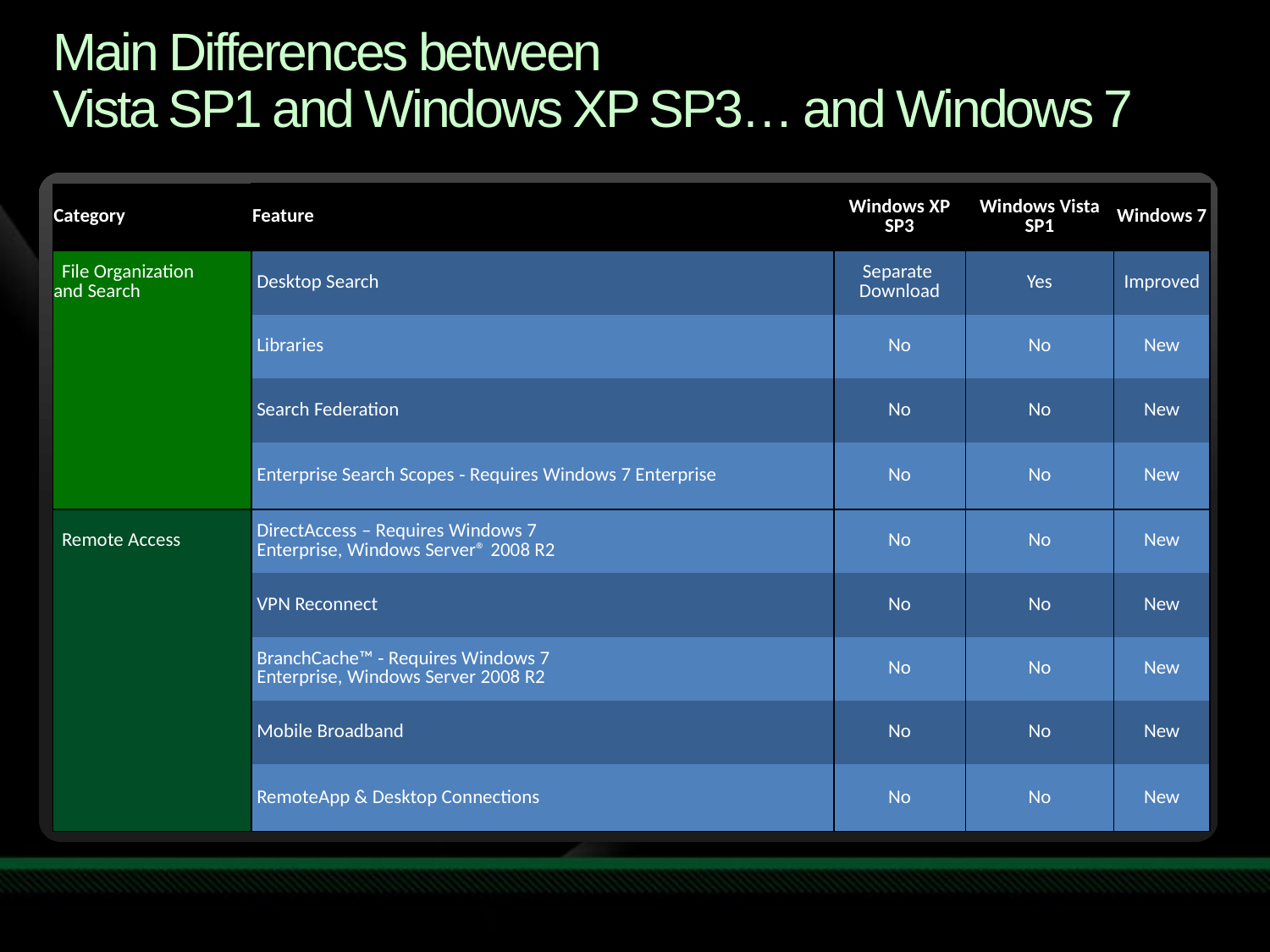

# Main Differences between Vista SP1 and Windows XP SP3… and Windows 7
Mobility
Windows Mobility Center
Windows Vista provides one location for managing common mobility settings, while Windows XP requires users to open various Control Panel items to change the same settings.
Sync Center
Windows Vista provides a single location for managing sync relationships, whereas Windows XP users must rely on different programs for different devices.
Offline Files
Synchronizing changes in offline files and folders is much faster in Windows Vista than in Windows XP.
Windows Vista supports ghosting, which provides a context for offline files and folders.
Windows Vista provides an improved UI for using and managing offline files and folders.
Windows  Meeting Space
Windows Vista enables users to collaborate in new ways.
Secure Sockets Tunnel Protocol (SSTP)
By supporting SSTP, Windows Vista enables users to create VPN connections in locations where they can’t connect when using Windows XP.
Power Management
Windows Vista reduces power consumption.
Windows Vista provides more accurate reports about remaining power.
Windows Vista enables standard users to change power settings.
Windows Vista enables Group Policy management of power settings.
Wireless Networking
In Windows Vista, Network Awareness automatically chooses the best network connection to use when multiple connections are available to applications.
Windows Vista helps protect users from connection to malicious wireless networks that masquerade as public wireless networks.
Windows Vista has an improved UI for creating and managing wireless network connections.
| Category | Feature | Windows XP SP3 | Windows Vista SP1 | Windows 7 |
| --- | --- | --- | --- | --- |
| File Organization  and Search | Desktop Search | Separate  Download | Yes | Improved |
|  | Libraries | No | No | New |
|  | Search Federation | No | No | New |
|  | Enterprise Search Scopes ‐ Requires Windows 7 Enterprise | No | No | New |
| Remote Access | DirectAccess – Requires Windows 7 Enterprise, Windows Server® 2008 R2 | No | No | New |
|  | VPN Reconnect | No | No | New |
|  | BranchCache™ ‐ Requires Windows 7 Enterprise, Windows Server 2008 R2 | No | No | New |
|  | Mobile Broadband | No | No | New |
|  | RemoteApp & Desktop Connections | No | No | New |